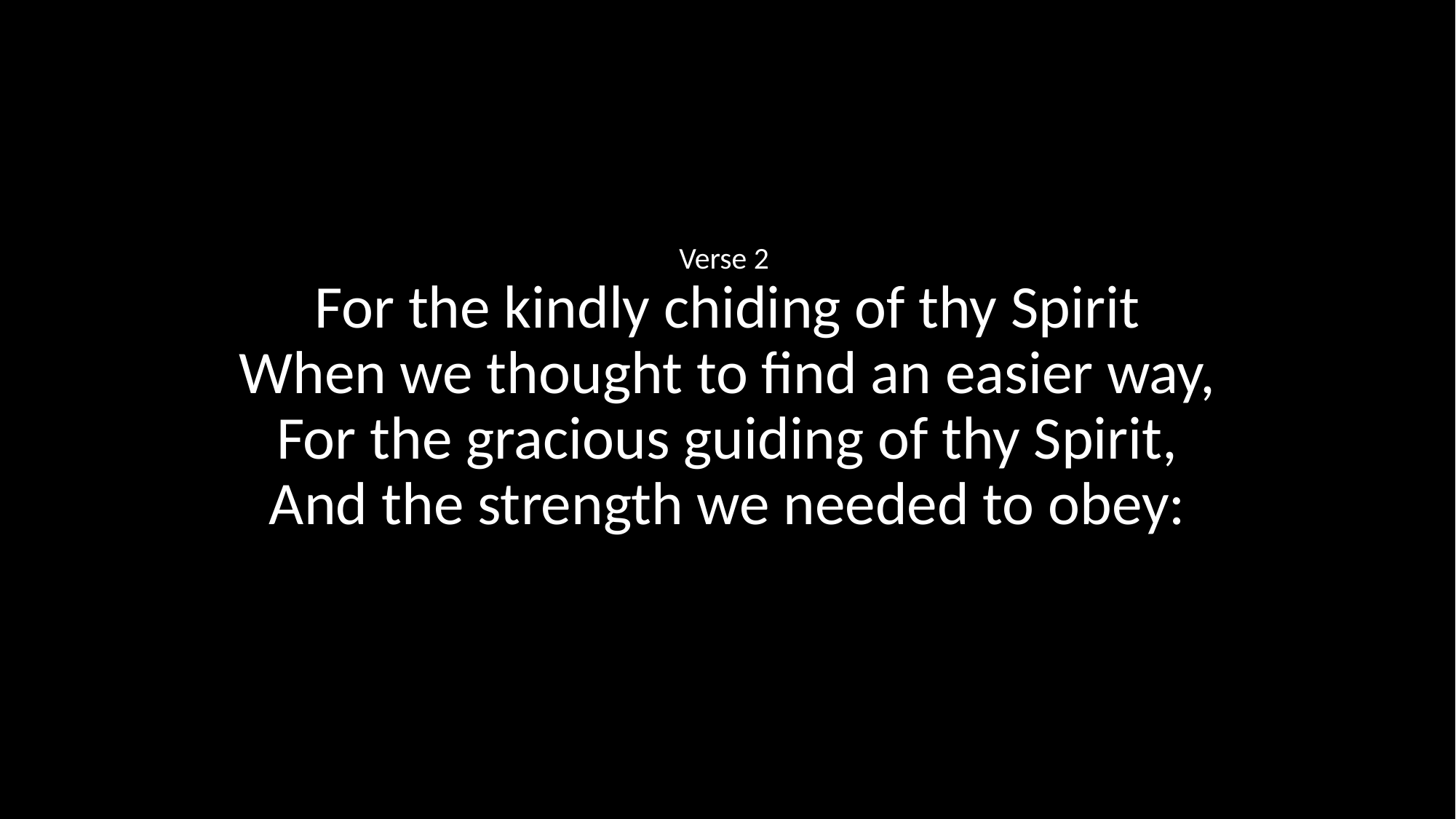

Verse 2
For the kindly chiding of thy Spirit
When we thought to find an easier way,
For the gracious guiding of thy Spirit,
And the strength we needed to obey: